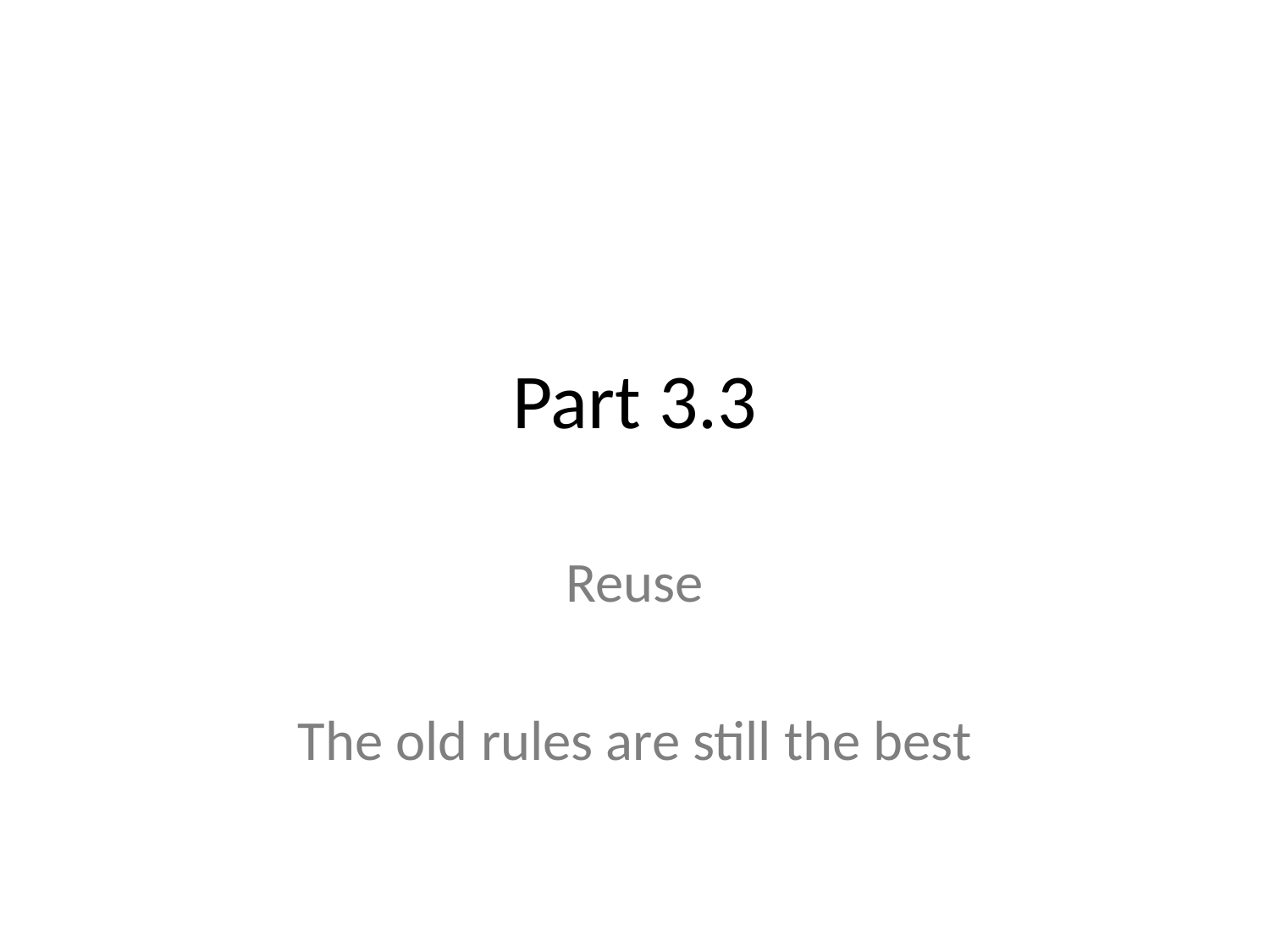

# Part 3.3
Reuse

The old rules are still the best